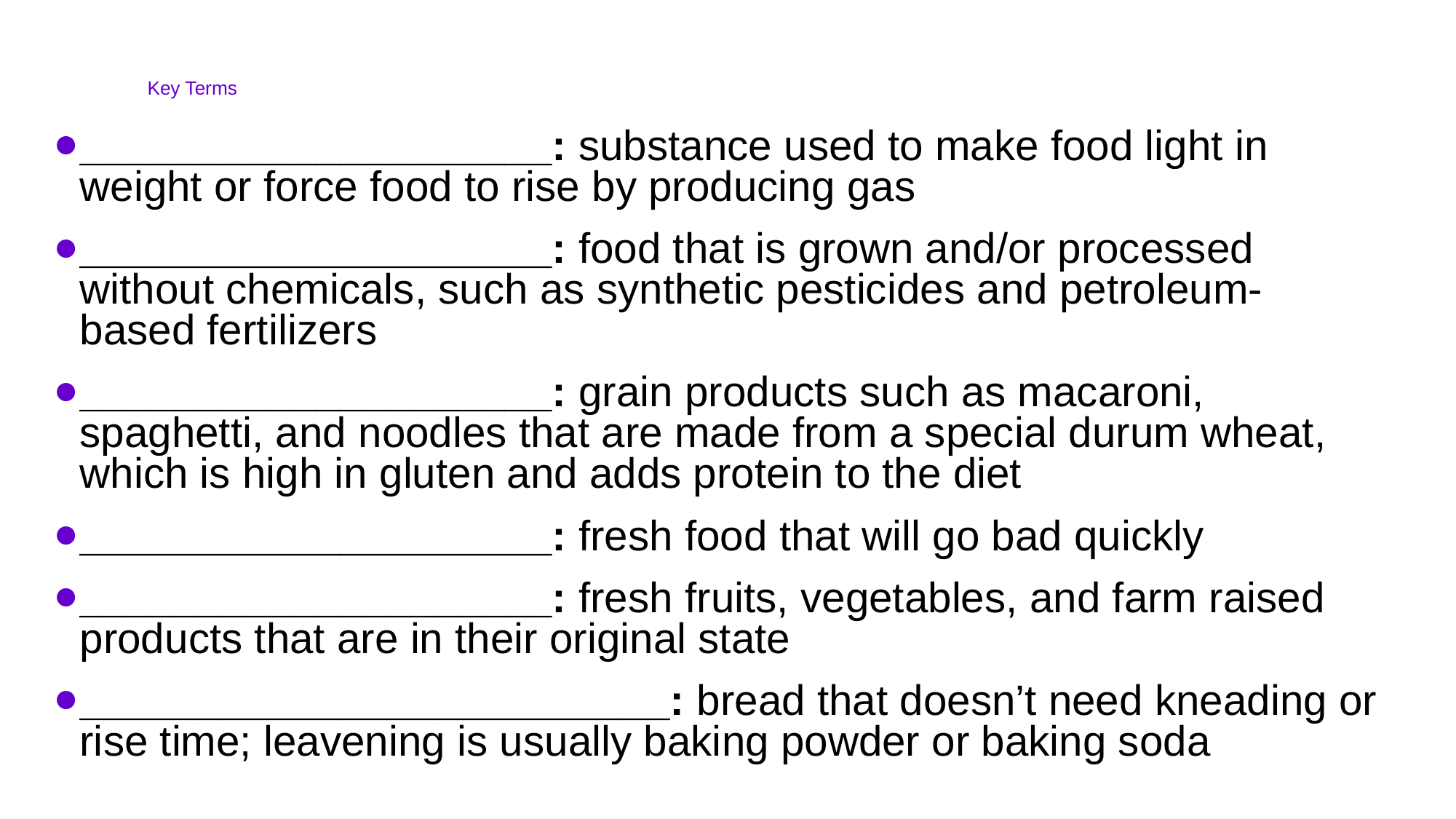

# Key Terms
____________________: substance used to make food light in weight or force food to rise by producing gas
____________________: food that is grown and/or processed without chemicals, such as synthetic pesticides and petroleum-based fertilizers
____________________: grain products such as macaroni, spaghetti, and noodles that are made from a special durum wheat, which is high in gluten and adds protein to the diet
____________________: fresh food that will go bad quickly
____________________: fresh fruits, vegetables, and farm raised products that are in their original state
_________________________: bread that doesn’t need kneading or rise time; leavening is usually baking powder or baking soda